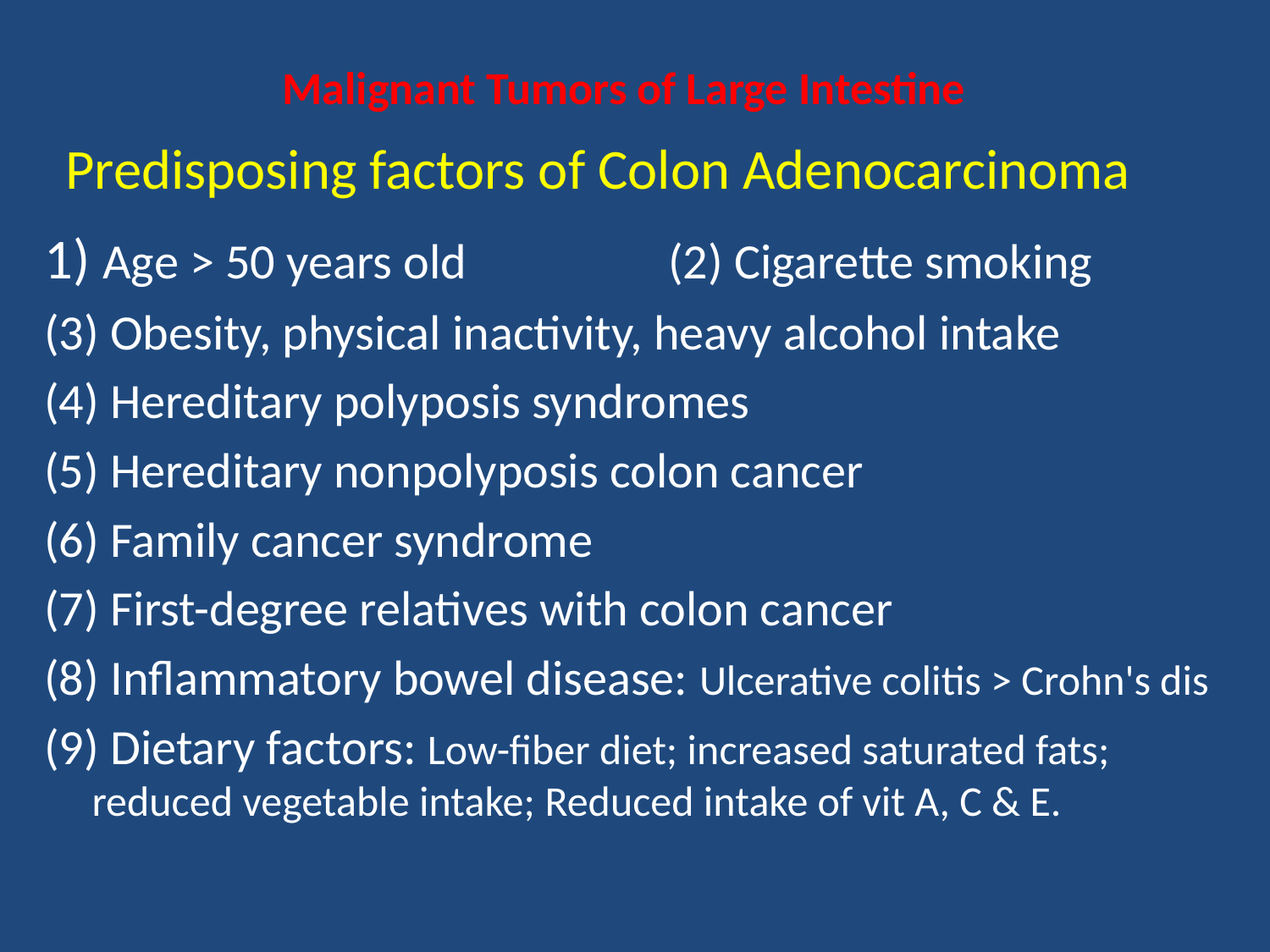

# Malignant Tumors of Large Intestine
Predisposing factors of Colon Adenocarcinoma

1) Age > 50 years old                  (2) Cigarette smoking
(3) Obesity, physical inactivity, heavy alcohol intake
(4) Hereditary polyposis syndromes
(5) Hereditary nonpolyposis colon cancer
(6) Family cancer syndrome
(7) First-degree relatives with colon cancer
(8) Inflammatory bowel disease: Ulcerative colitis > Crohn's dis
(9) Dietary factors: Low-fiber diet; increased saturated fats; reduced vegetable intake; Reduced intake of vit A, C & E.